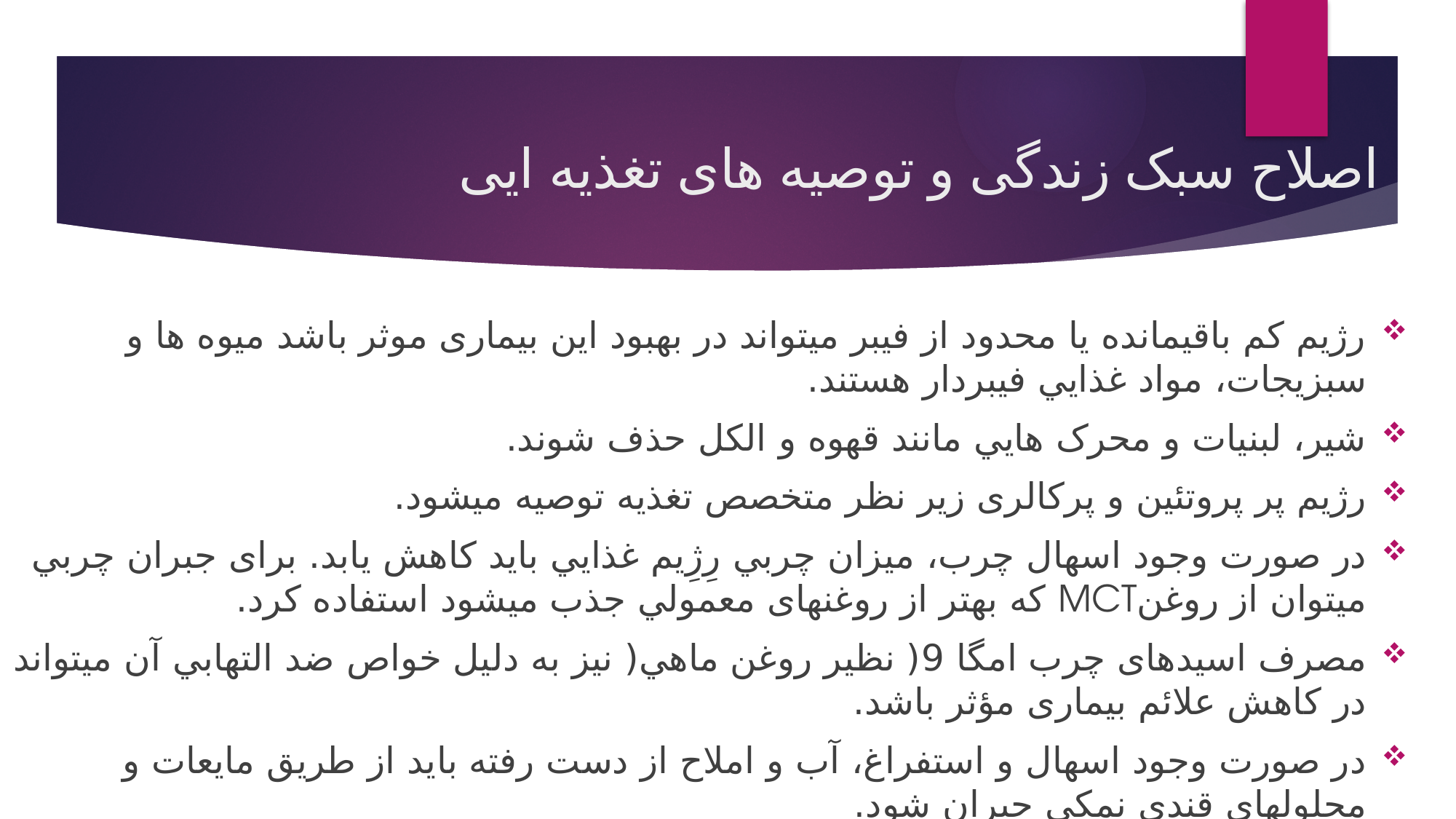

# اصلاح سبک زندگی و توصیه های تغذیه ایی
رژيم كم باقيمانده يا محدود از فيبر ميتواند در بهبود اين بيماری موثر باشد ميوه ها و سبزيجات، مواد غذايي فيبردار هستند.
شير، لبنيات و محرک هايي مانند قهوه و الکل حذف شوند.
رژيم پر پروتئين و پركالری زير نظر متخصص تغذيه توصيه ميشود.
در صورت وجود اسهال چرب، ميزان چربي رِژِيم غذايي بايد كاهش يابد. برای جبران چربي ميتوان از روغنMCT كه بهتر از روغنهای معمولي جذب ميشود استفاده كرد.
مصرف اسيدهای چرب امگا 9( نظير روغن ماهي( نيز به دليل خواص ضد التهابي آن ميتواند در كاهش علائم بيماری مؤثر باشد.
در صورت وجود اسهال و استفراغ، آب و املاح از دست رفته بايد از طريق مايعات و محلولهای قندی نمکي جبران شود.
دوره های متناوب استراحت در طول روز به خصوص در زمان اسهال، به منظور كاهش حركات روده، توصيه ميشود.